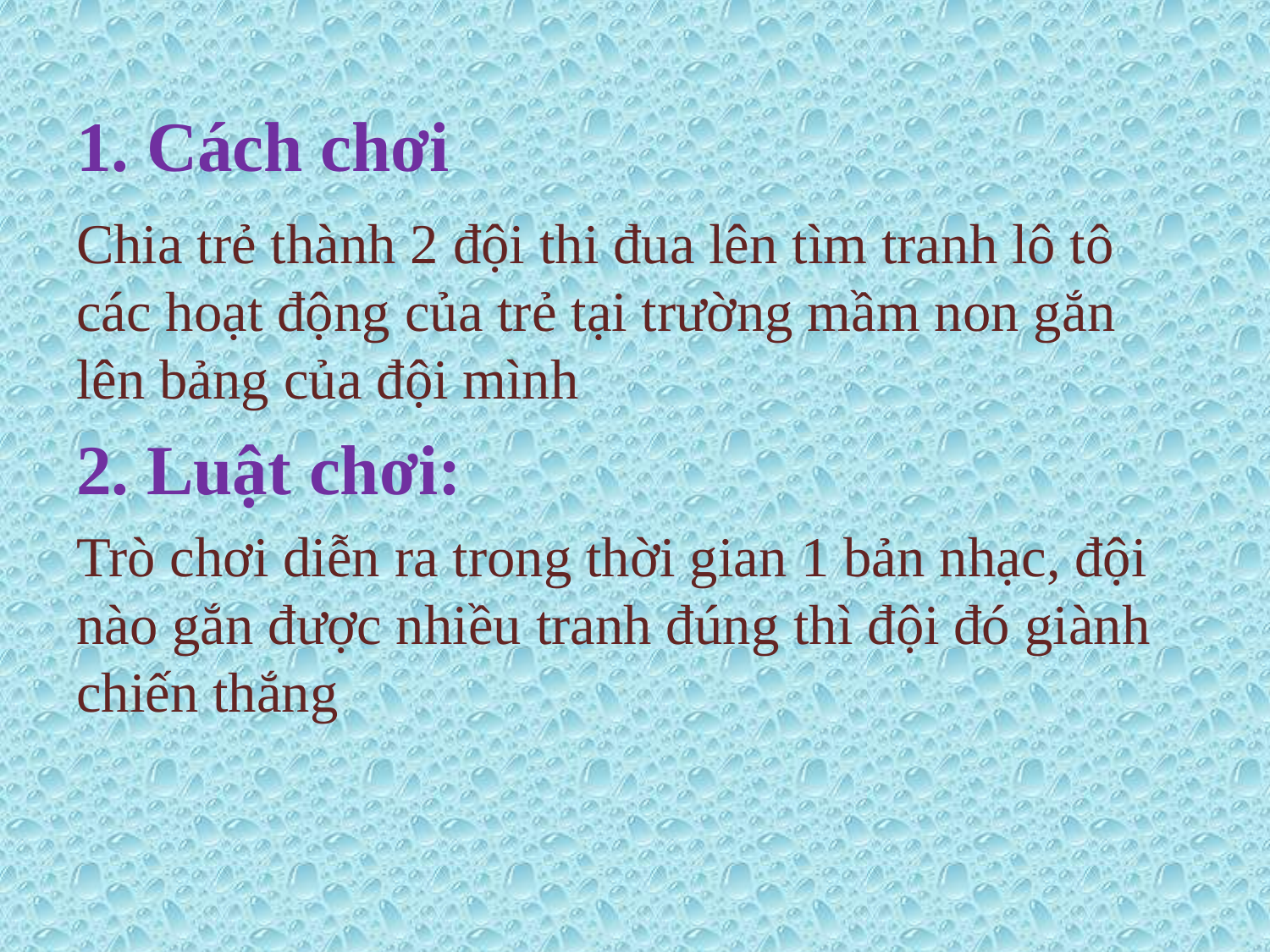

# 1. Cách chơi
Chia trẻ thành 2 đội thi đua lên tìm tranh lô tô các hoạt động của trẻ tại trường mầm non gắn lên bảng của đội mình
2. Luật chơi:
Trò chơi diễn ra trong thời gian 1 bản nhạc, đội nào gắn được nhiều tranh đúng thì đội đó giành chiến thắng